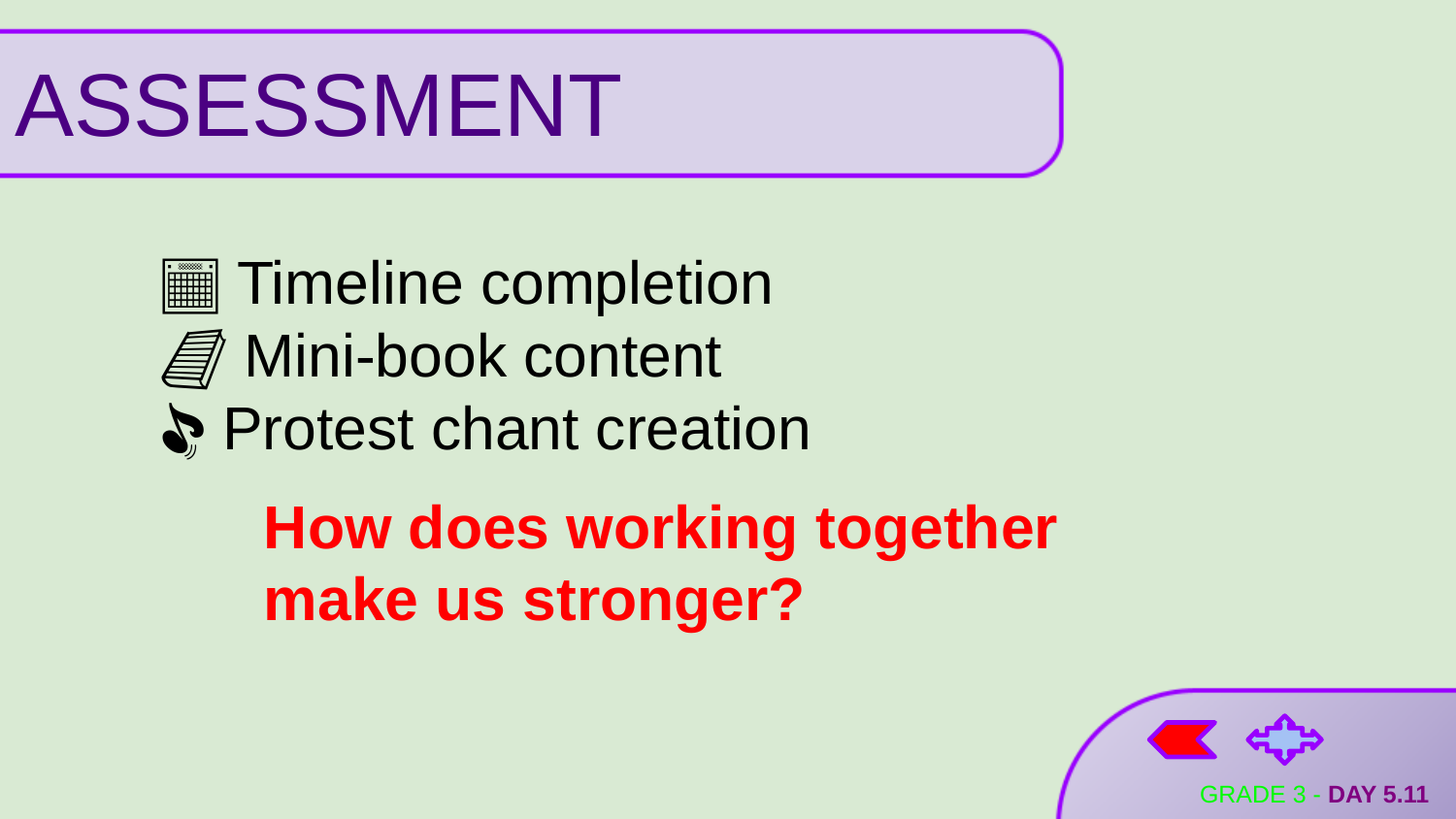

# ASSESSMENT

📅 Timeline completion
📘 Mini-book content
🎵 Protest chant creation
How does working together make us stronger?

GRADE 3 - DAY 5.11